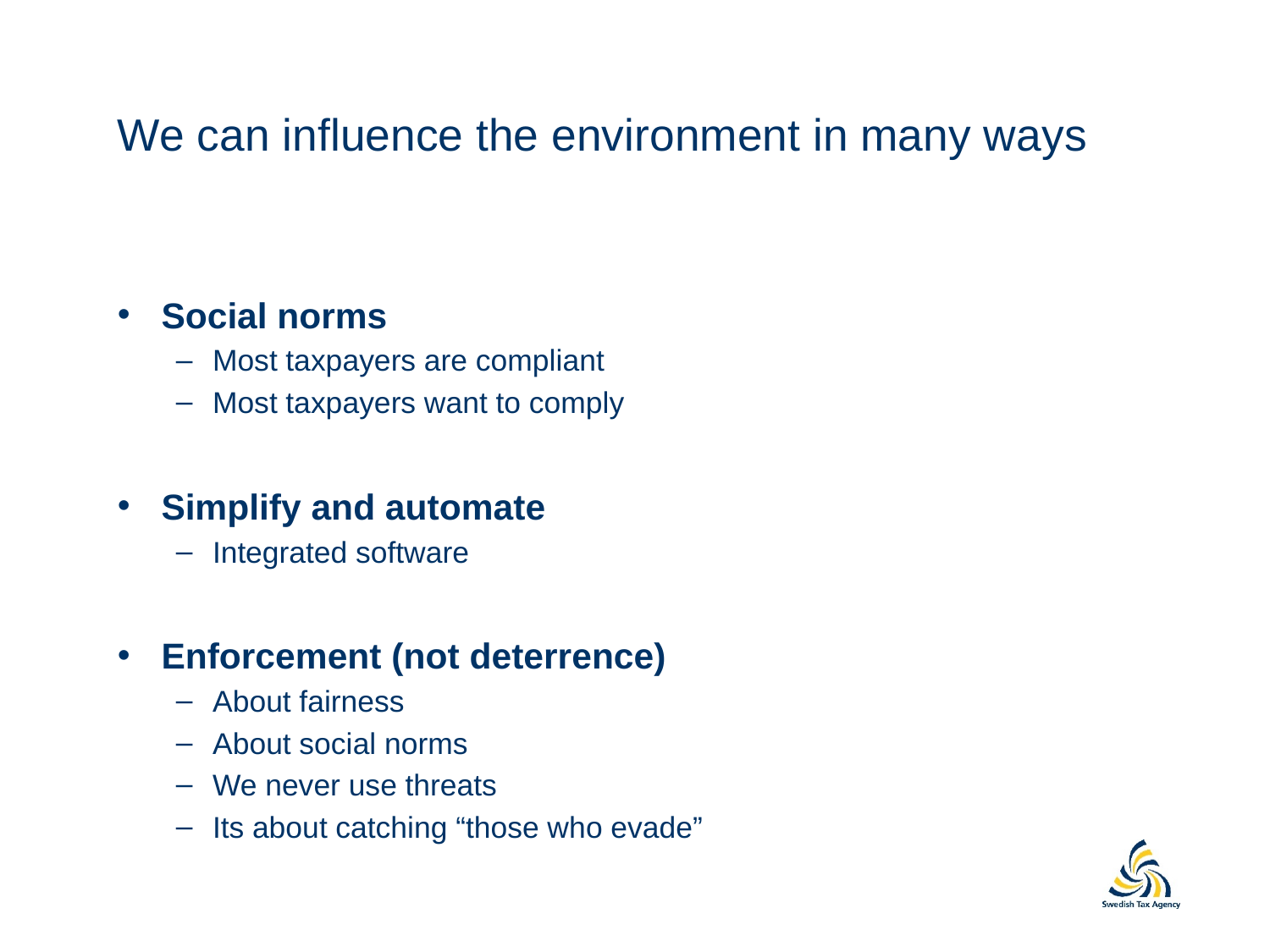

# We can influence the environment in many ways
Social norms
Most taxpayers are compliant
Most taxpayers want to comply

Simplify and automate
Integrated software

Enforcement (not deterrence)
About fairness
About social norms
We never use threats
Its about catching “those who evade”